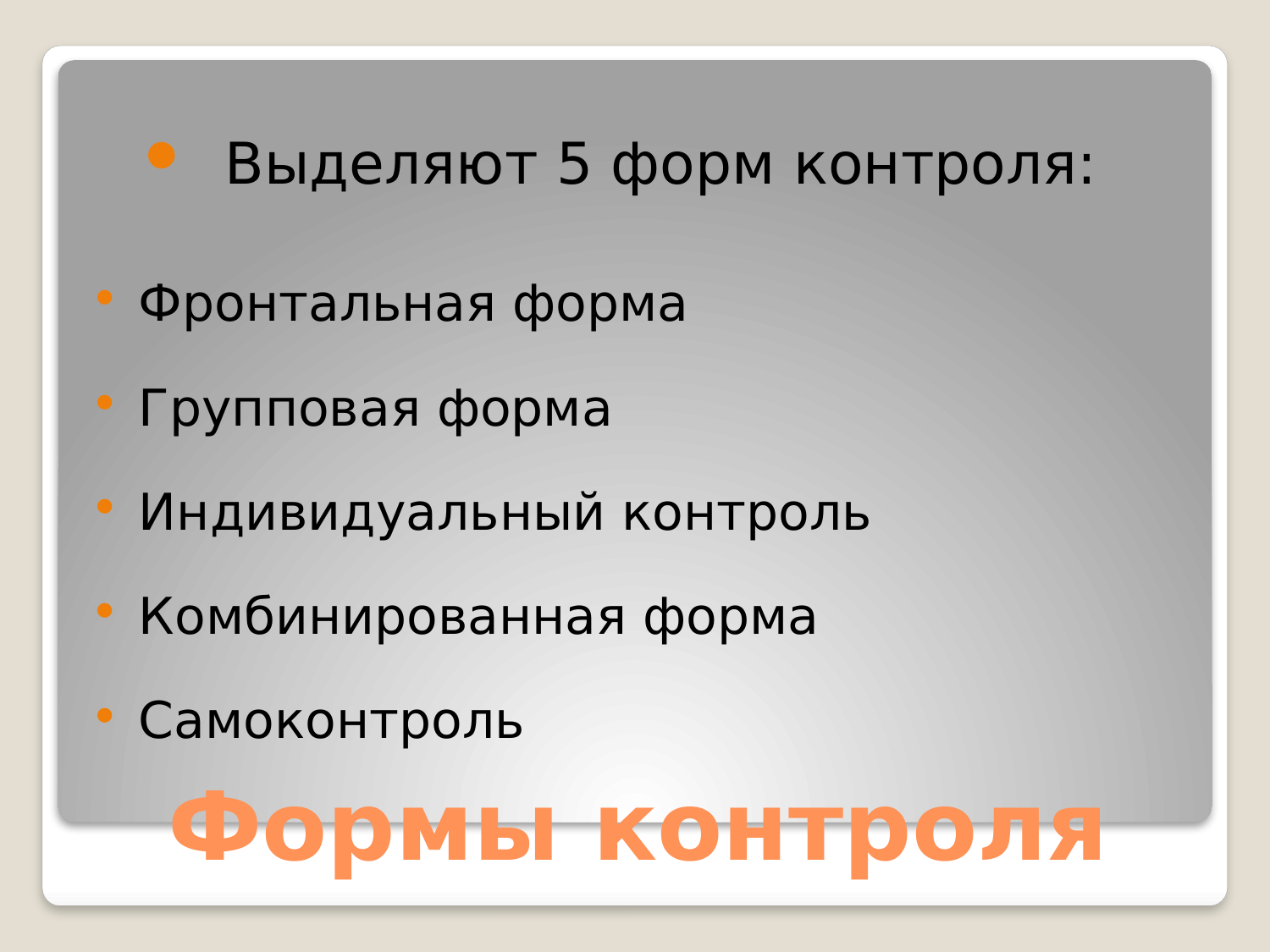

Выделяют 5 форм контроля:

 Фронтальная форма

 Групповая форма

 Индивидуальный контроль

 Комбинированная форма

 Самоконтроль

# Формы контроля